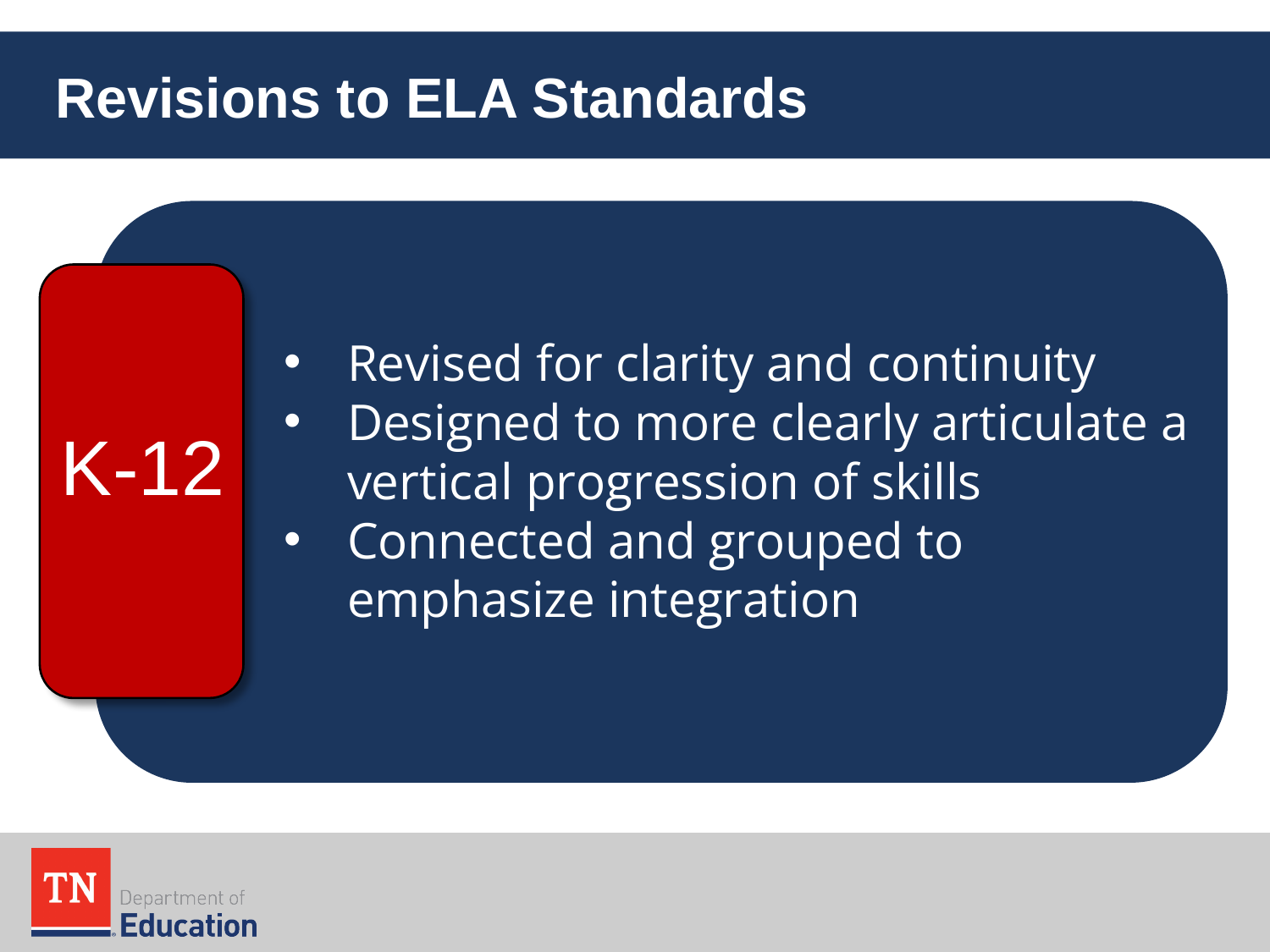

# Revisions to ELA Standards

Revised for clarity and continuity
Designed to more clearly articulate a vertical progression of skills
Connected and grouped to emphasize integration
K-12